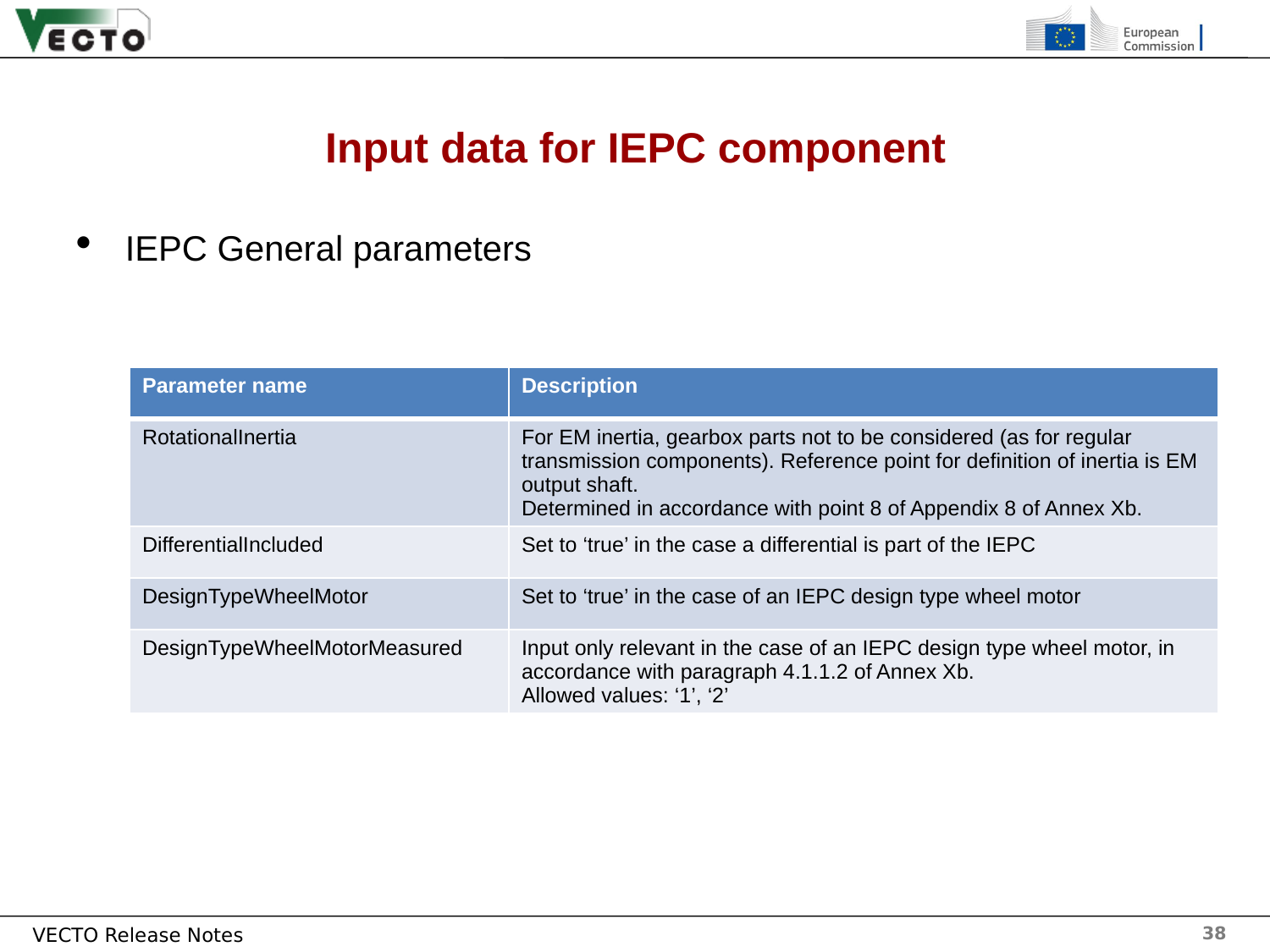

# Input data for IEPC component
IEPC General parameters
| Parameter name | Description |
| --- | --- |
| RotationalInertia | For EM inertia, gearbox parts not to be considered (as for regular transmission components). Reference point for definition of inertia is EM output shaft. Determined in accordance with point 8 of Appendix 8 of Annex Xb. |
| DifferentialIncluded | Set to ‘true’ in the case a differential is part of the IEPC |
| DesignTypeWheelMotor | Set to ‘true’ in the case of an IEPC design type wheel motor |
| DesignTypeWheelMotorMeasured | Input only relevant in the case of an IEPC design type wheel motor, in accordance with paragraph 4.1.1.2 of Annex Xb. Allowed values: ‘1’, ‘2’ |